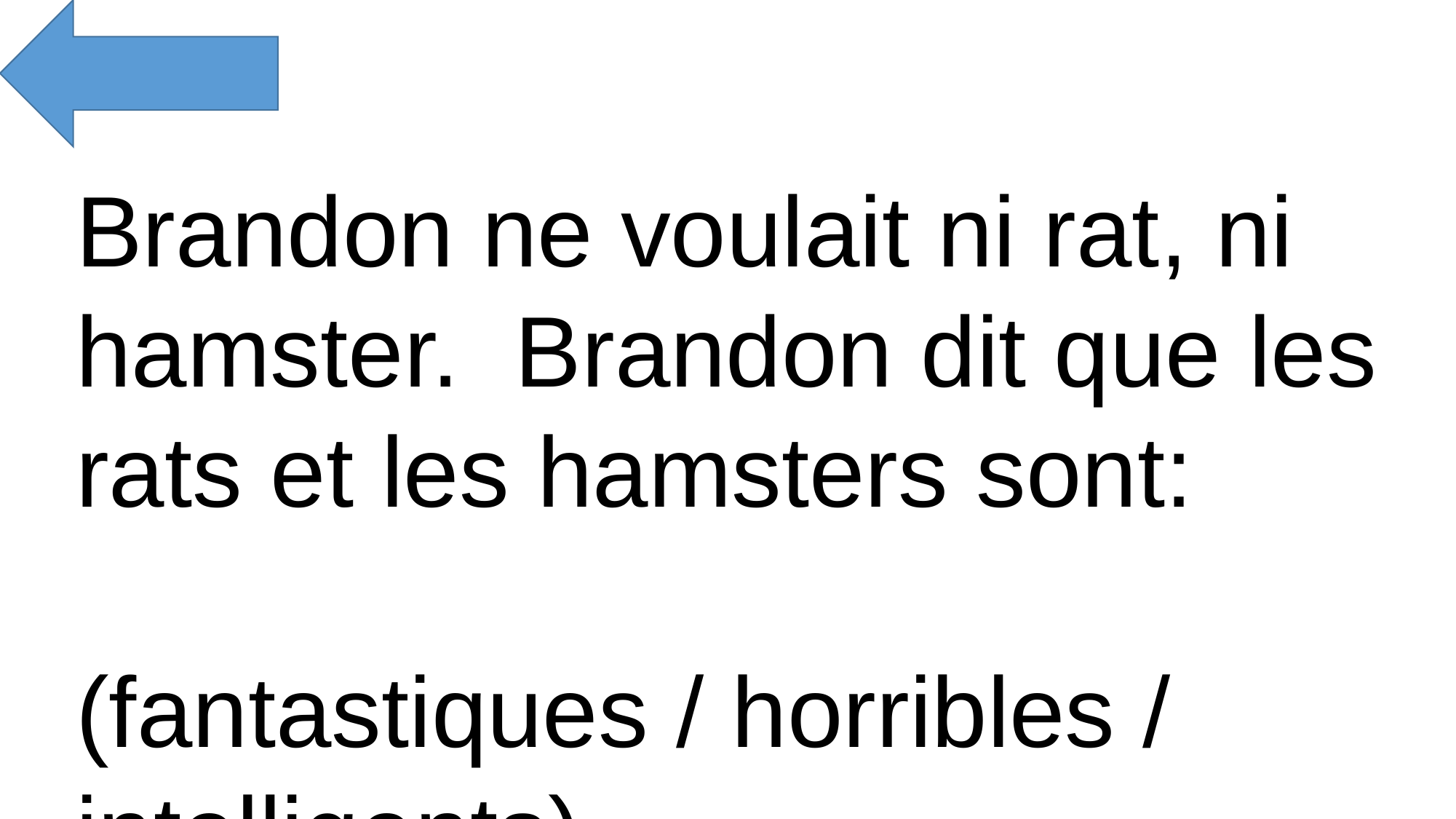

Brandon ne voulait ni rat, ni hamster.  Brandon dit que les rats et les hamsters sont:

(fantastiques / horribles / intelligents)